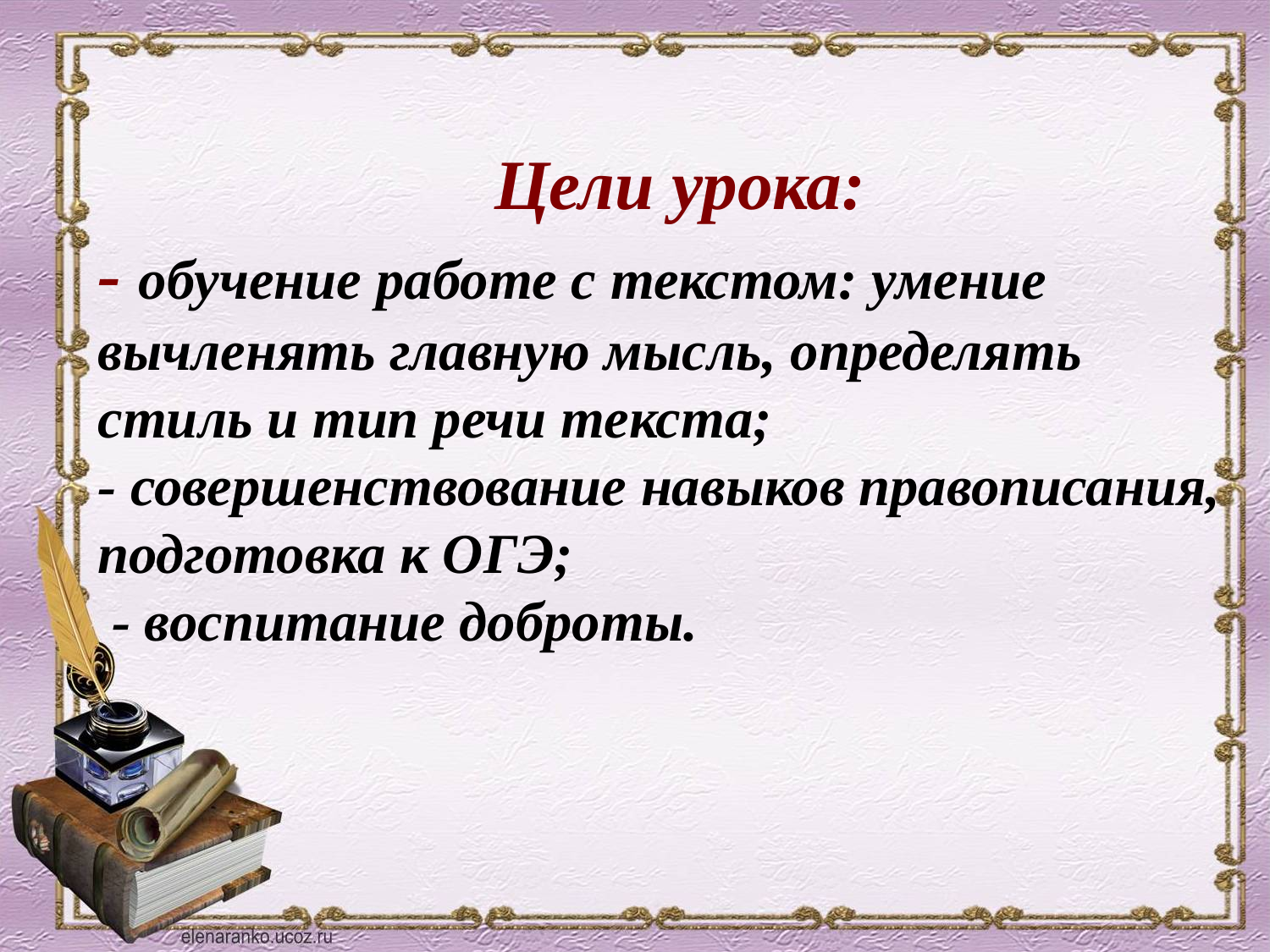

# Цели урока: - обучение работе с текстом: умение вычленять главную мысль, определять стиль и тип речи текста; - совершенствование навыков правописания, подготовка к ОГЭ; - воспитание доброты.